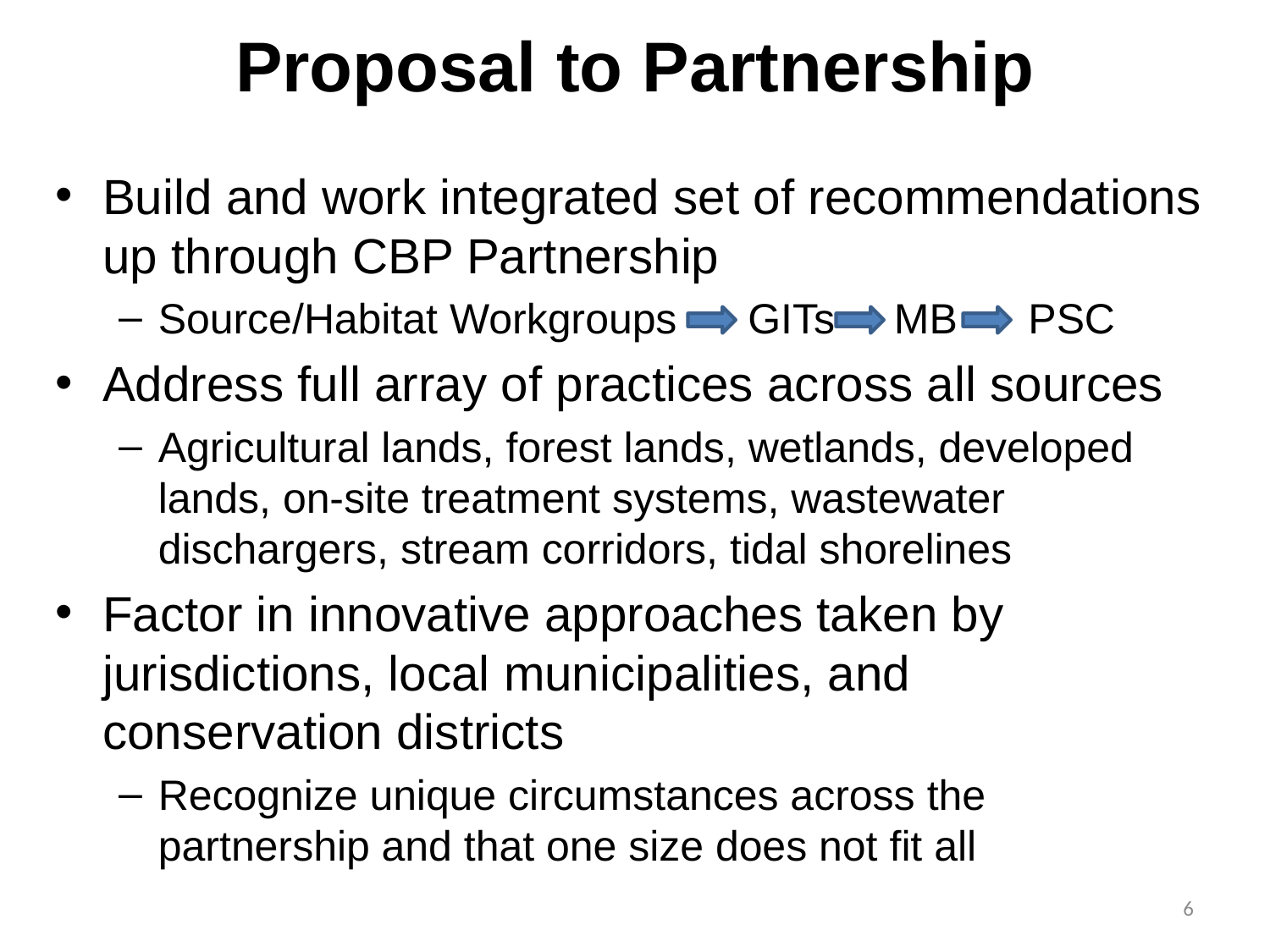

# Proposal to Partnership
Build and work integrated set of recommendations up through CBP Partnership
Source/Habitat Workgroups      GITs     MB      PSC
Address full array of practices across all sources
Agricultural lands, forest lands, wetlands, developed lands, on-site treatment systems, wastewater dischargers, stream corridors, tidal shorelines
Factor in innovative approaches taken by jurisdictions, local municipalities, and conservation districts
Recognize unique circumstances across the partnership and that one size does not fit all

6